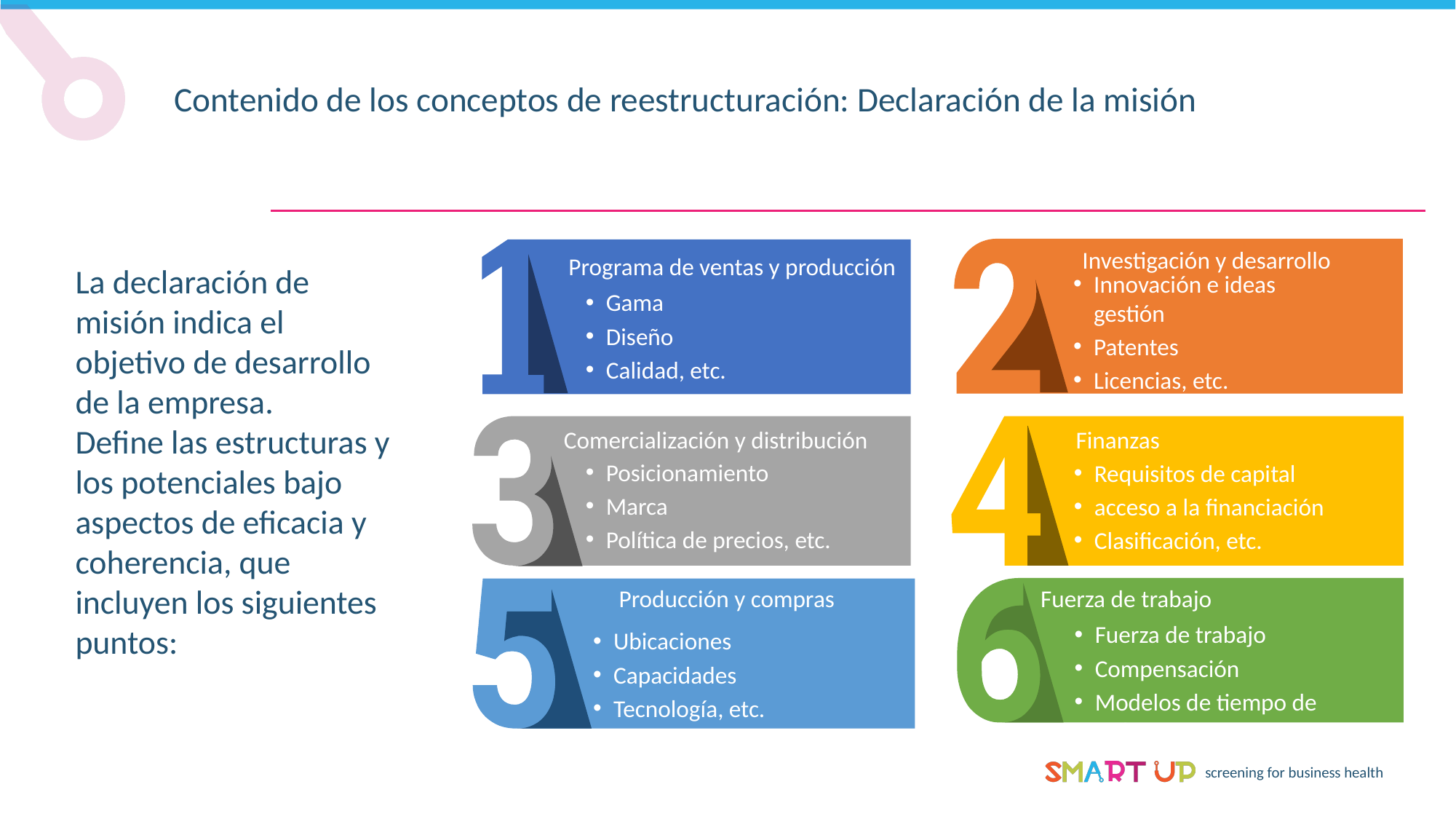

Contenido de los conceptos de reestructuración: Declaración de la misión

Investigación y desarrollo
Programa de ventas y producción

La declaración de misión indica el objetivo de desarrollo de la empresa.
Define las estructuras y los potenciales bajo aspectos de eficacia y coherencia, que incluyen los siguientes puntos:
Innovación e ideas
gestión
Patentes
Licencias, etc.

Gama
Diseño
Calidad, etc.

Comercialización y distribución
Finanzas

Posicionamiento
Marca
Política de precios, etc.
Requisitos de capital
acceso a la financiación
Clasificación, etc.

Producción y compras
Fuerza de trabajo

Fuerza de trabajo
Compensación
Modelos de tiempo de trabajo, etc.
Ubicaciones
Capacidades
Tecnología, etc.